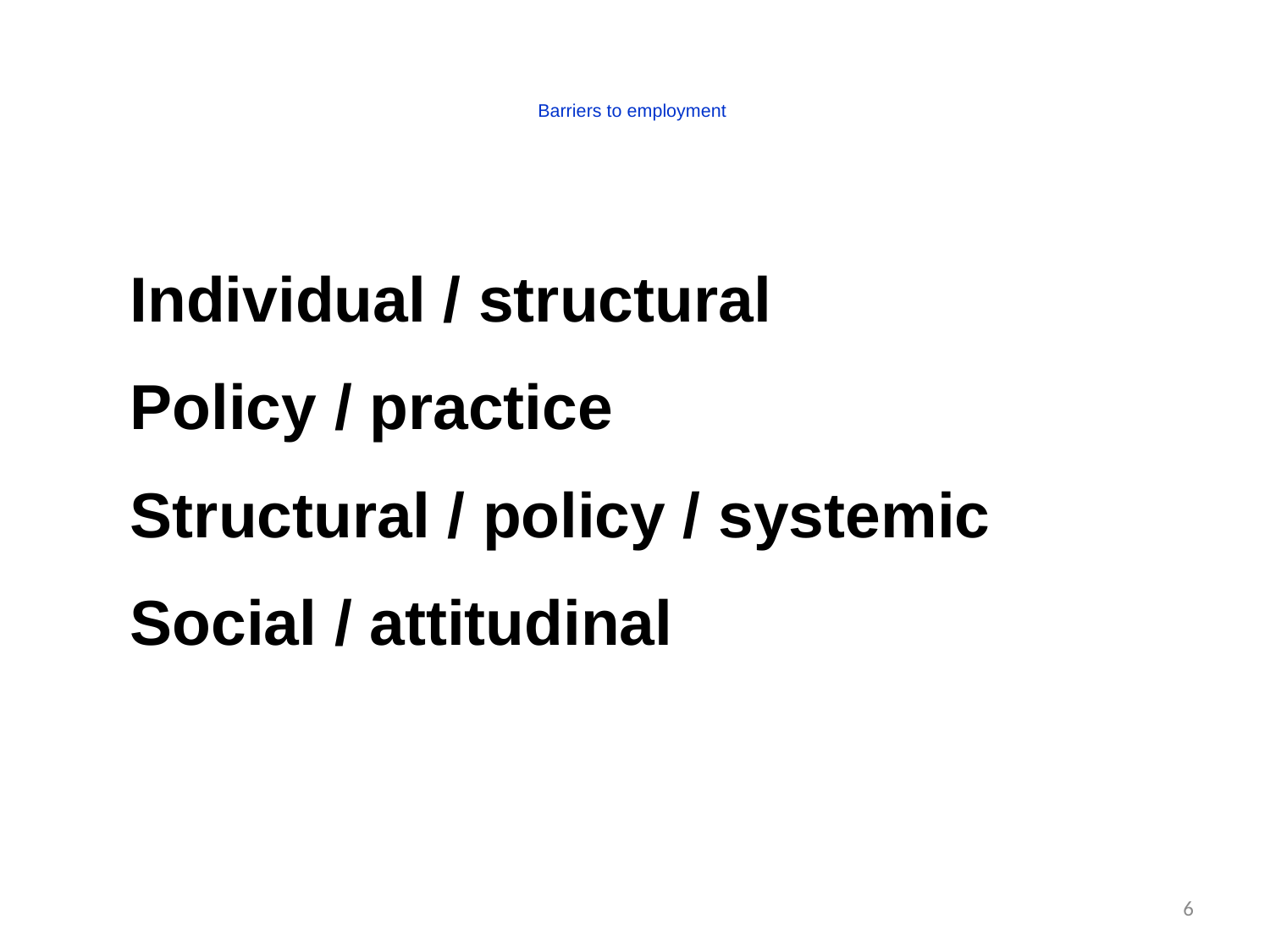

# Barriers to employment
Individual / structural
Policy / practice
Structural / policy / systemic
Social / attitudinal

6